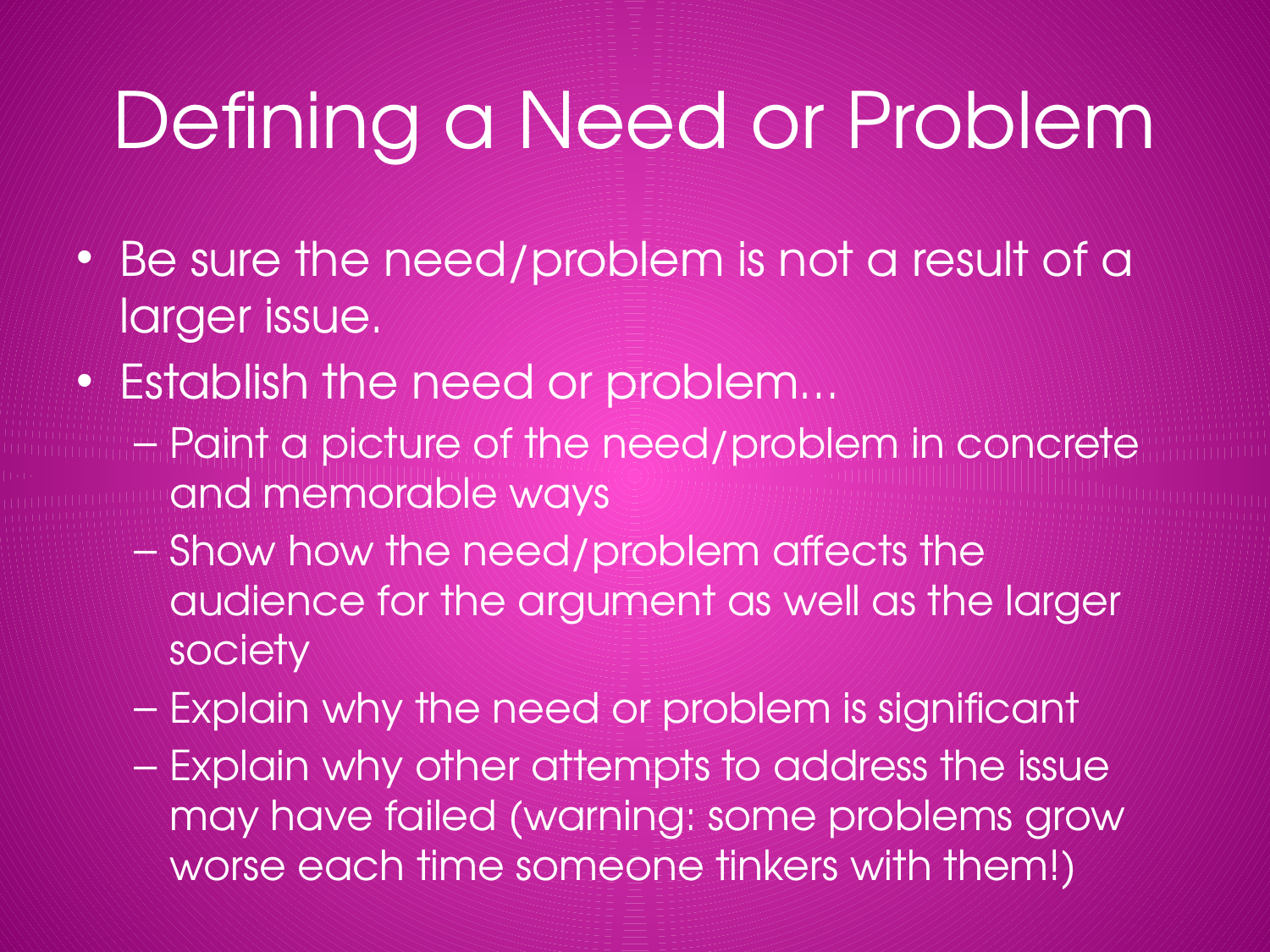

# Defining a Need or Problem
Be sure the need/problem is not a result of a larger issue.
Establish the need or problem…
Paint a picture of the need/problem in concrete and memorable ways
Show how the need/problem affects the audience for the argument as well as the larger society
Explain why the need or problem is significant
Explain why other attempts to address the issue may have failed (warning: some problems grow worse each time someone tinkers with them!)